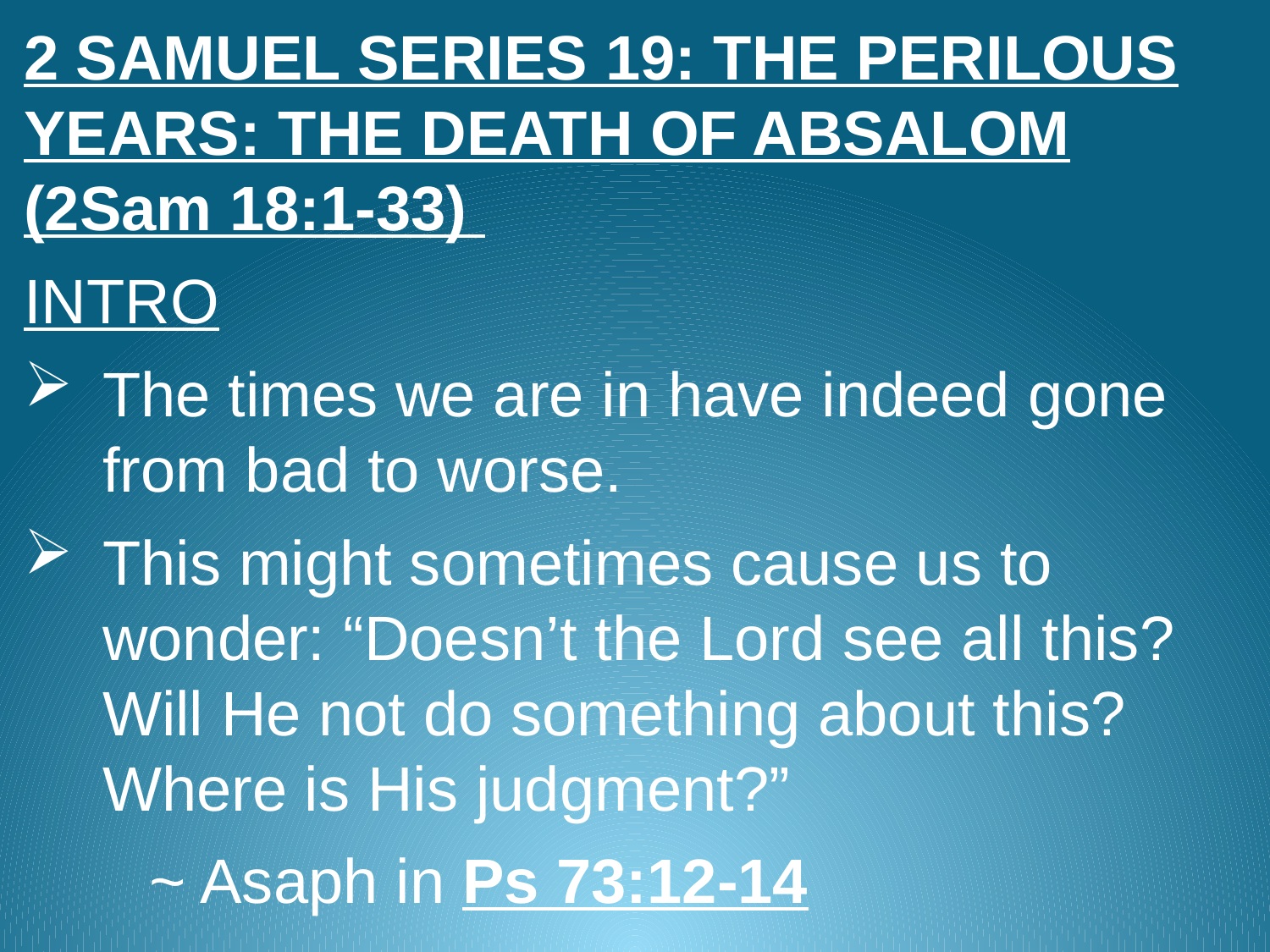

2 SAMUEL SERIES 19: THE PERILOUS YEARS: THE DEATH OF ABSALOM (2Sam 18:1-33)
INTRO
The times we are in have indeed gone from bad to worse.
This might sometimes cause us to wonder: “Doesn’t the Lord see all this? Will He not do something about this? Where is His judgment?”
		~ Asaph in Ps 73:12-14